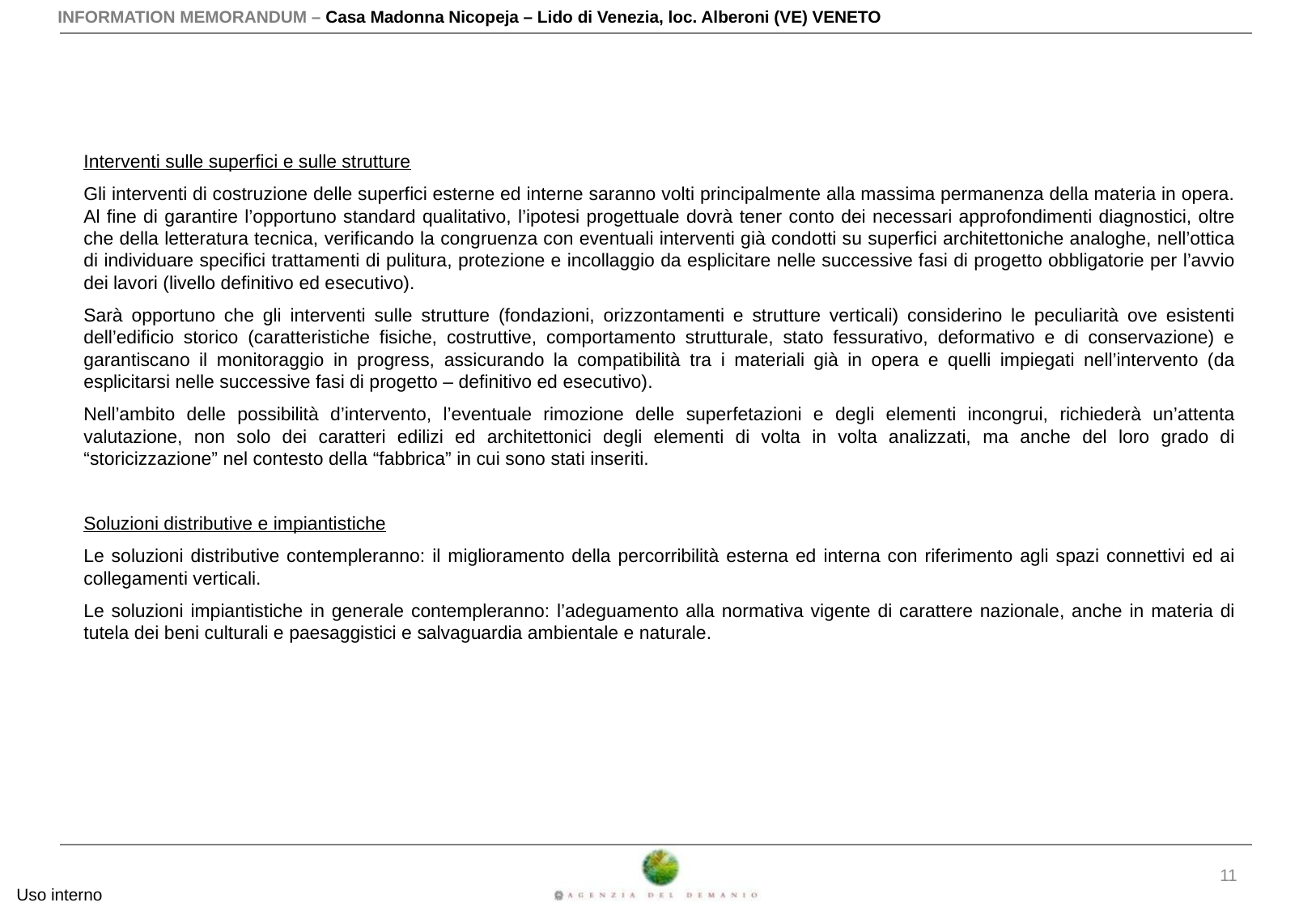

Interventi sulle superfici e sulle strutture
Gli interventi di costruzione delle superfici esterne ed interne saranno volti principalmente alla massima permanenza della materia in opera. Al fine di garantire l’opportuno standard qualitativo, l’ipotesi progettuale dovrà tener conto dei necessari approfondimenti diagnostici, oltre che della letteratura tecnica, verificando la congruenza con eventuali interventi già condotti su superfici architettoniche analoghe, nell’ottica di individuare specifici trattamenti di pulitura, protezione e incollaggio da esplicitare nelle successive fasi di progetto obbligatorie per l’avvio dei lavori (livello definitivo ed esecutivo).
Sarà opportuno che gli interventi sulle strutture (fondazioni, orizzontamenti e strutture verticali) considerino le peculiarità ove esistenti dell’edificio storico (caratteristiche fisiche, costruttive, comportamento strutturale, stato fessurativo, deformativo e di conservazione) e garantiscano il monitoraggio in progress, assicurando la compatibilità tra i materiali già in opera e quelli impiegati nell’intervento (da esplicitarsi nelle successive fasi di progetto – definitivo ed esecutivo).
Nell’ambito delle possibilità d’intervento, l’eventuale rimozione delle superfetazioni e degli elementi incongrui, richiederà un’attenta valutazione, non solo dei caratteri edilizi ed architettonici degli elementi di volta in volta analizzati, ma anche del loro grado di “storicizzazione” nel contesto della “fabbrica” in cui sono stati inseriti.

Soluzioni distributive e impiantistiche
Le soluzioni distributive contempleranno: il miglioramento della percorribilità esterna ed interna con riferimento agli spazi connettivi ed ai collegamenti verticali.
Le soluzioni impiantistiche in generale contempleranno: l’adeguamento alla normativa vigente di carattere nazionale, anche in materia di tutela dei beni culturali e paesaggistici e salvaguardia ambientale e naturale.
11